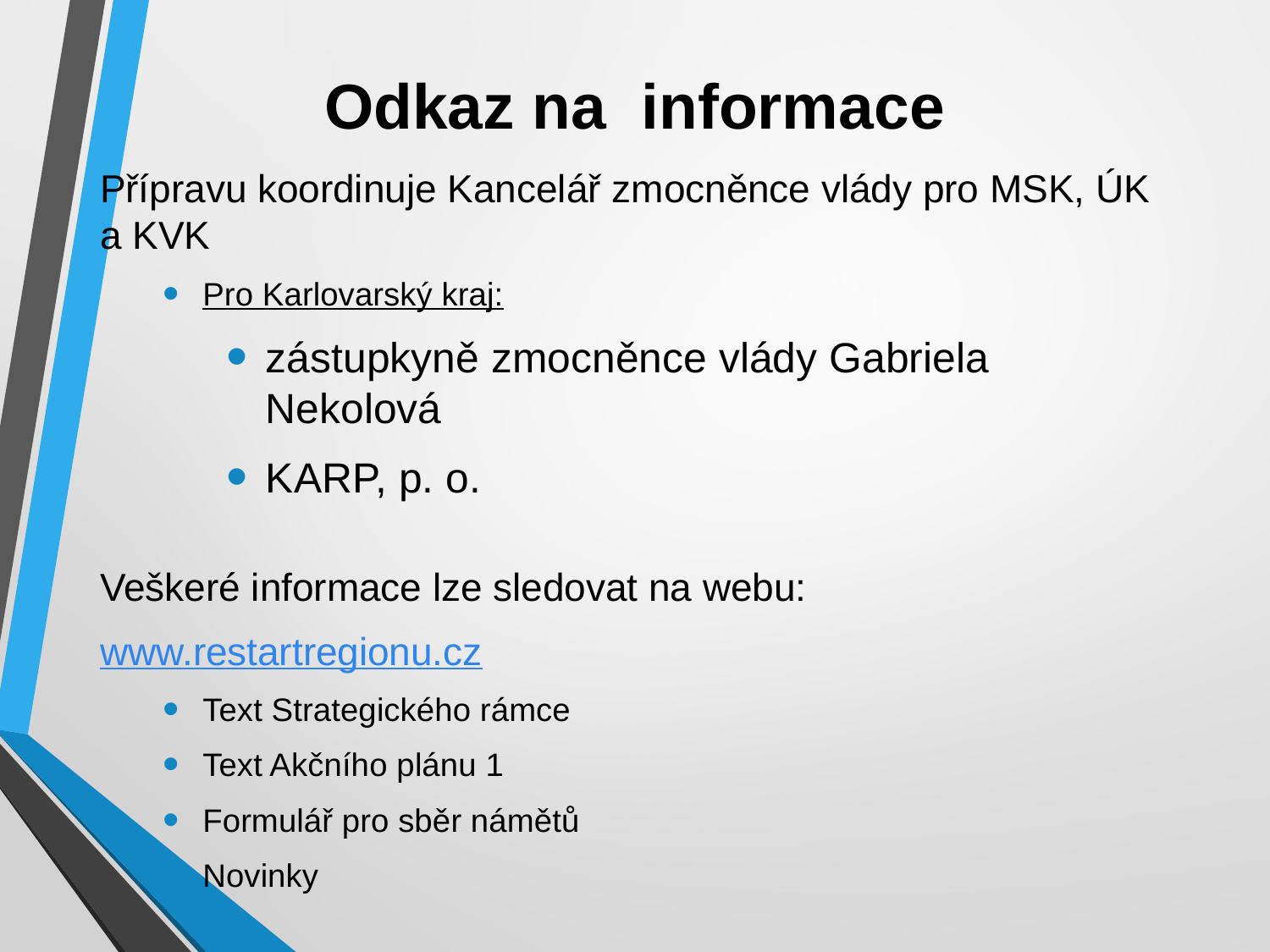

# Odkaz na  informace
Přípravu koordinuje Kancelář zmocněnce vlády pro MSK, ÚK a KVK
Pro Karlovarský kraj:
zástupkyně zmocněnce vlády Gabriela Nekolová
KARP, p. o.

Veškeré informace lze sledovat na webu:
www.restartregionu.cz
Text Strategického rámce
Text Akčního plánu 1
Formulář pro sběr námětů
Novinky